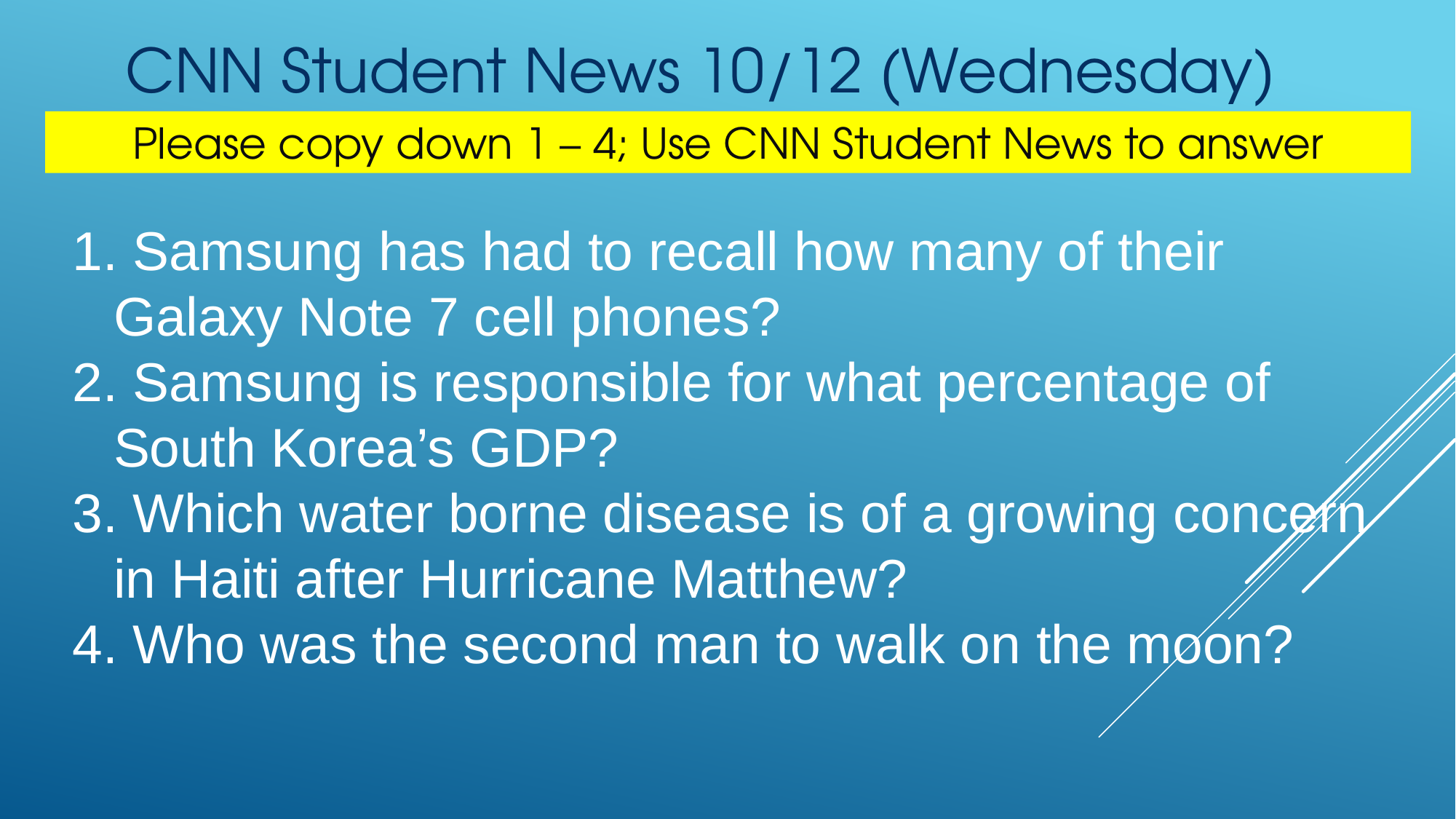

CNN Student News 10/12 (Wednesday)
Please copy down 1 – 4; Use CNN Student News to answer

 Samsung has had to recall how many of their Galaxy Note 7 cell phones?
 Samsung is responsible for what percentage of South Korea’s GDP?
 Which water borne disease is of a growing concern in Haiti after Hurricane Matthew?
 Who was the second man to walk on the moon?